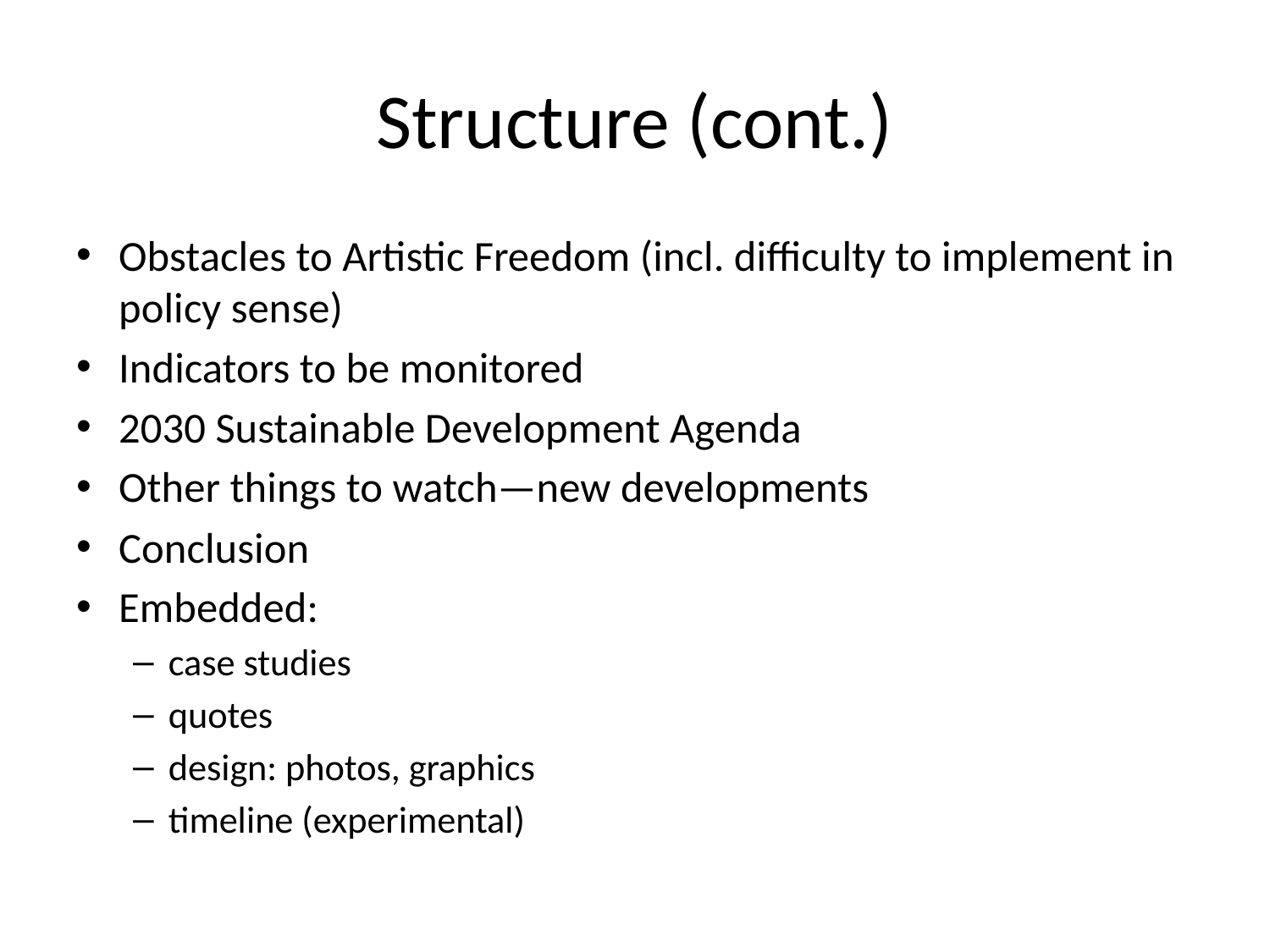

# Structure (cont.)
Obstacles to Artistic Freedom (incl. difficulty to implement in policy sense)
Indicators to be monitored
2030 Sustainable Development Agenda
Other things to watch—new developments
Conclusion
Embedded:
case studies
quotes
design: photos, graphics
timeline (experimental)